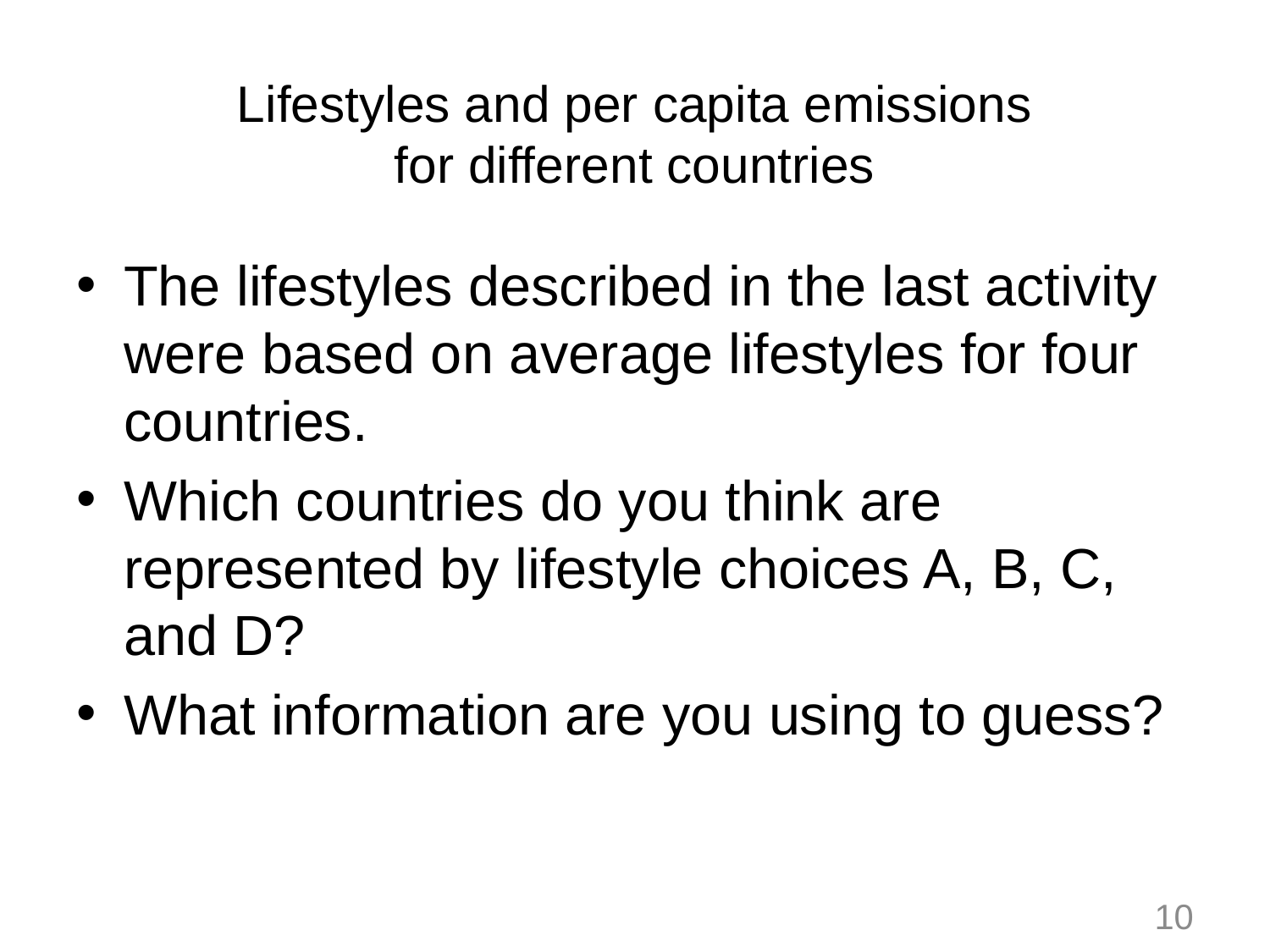

# Lifestyles and per capita emissions for different countries
The lifestyles described in the last activity were based on average lifestyles for four countries.
Which countries do you think are represented by lifestyle choices A, B, C, and D?
What information are you using to guess?
10